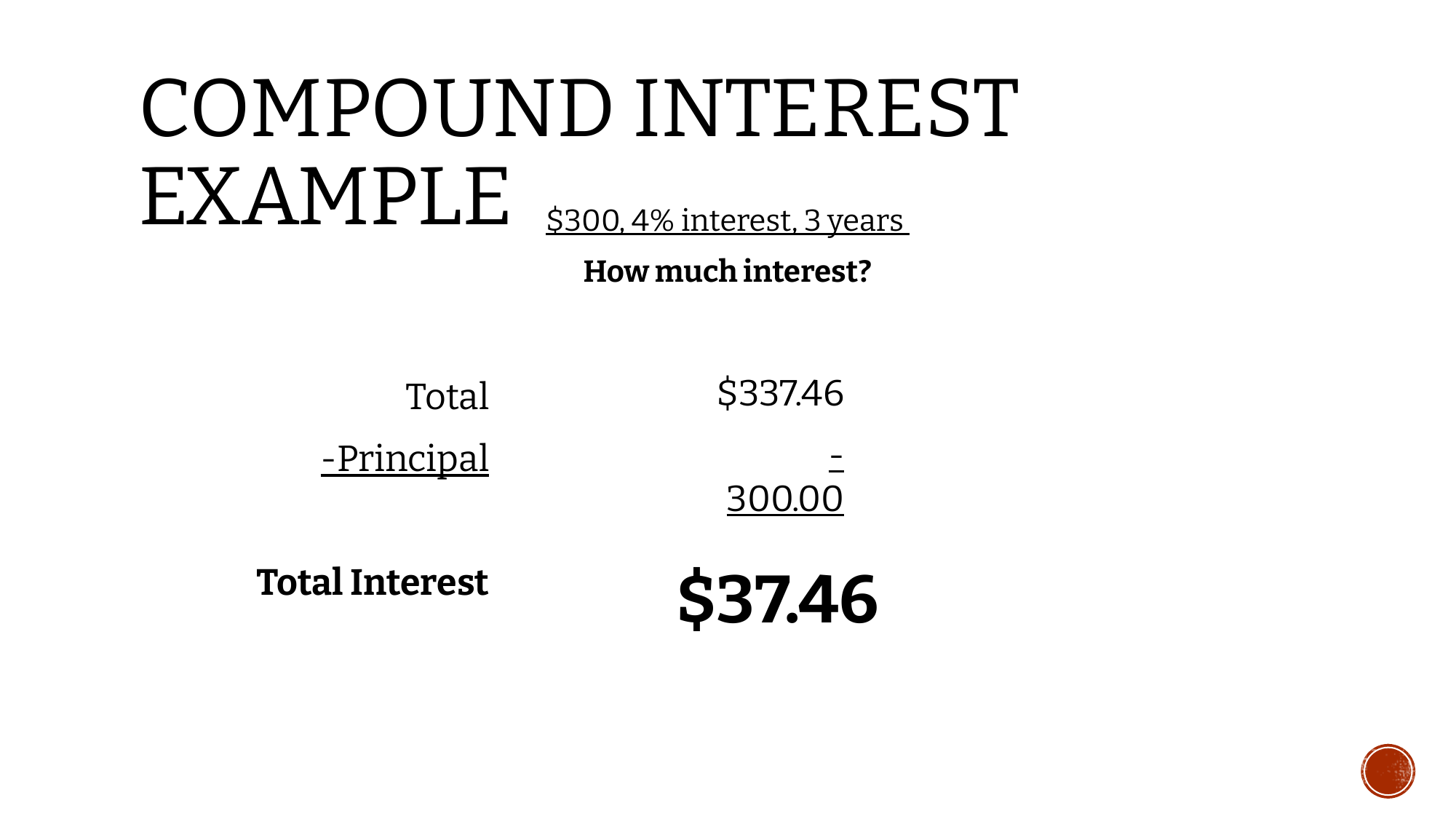

# Compound Interest Example
$300, 4% interest, 3 years
How much interest?

$337.46
-300.00
Total
-Principal

Total Interest
$37.46